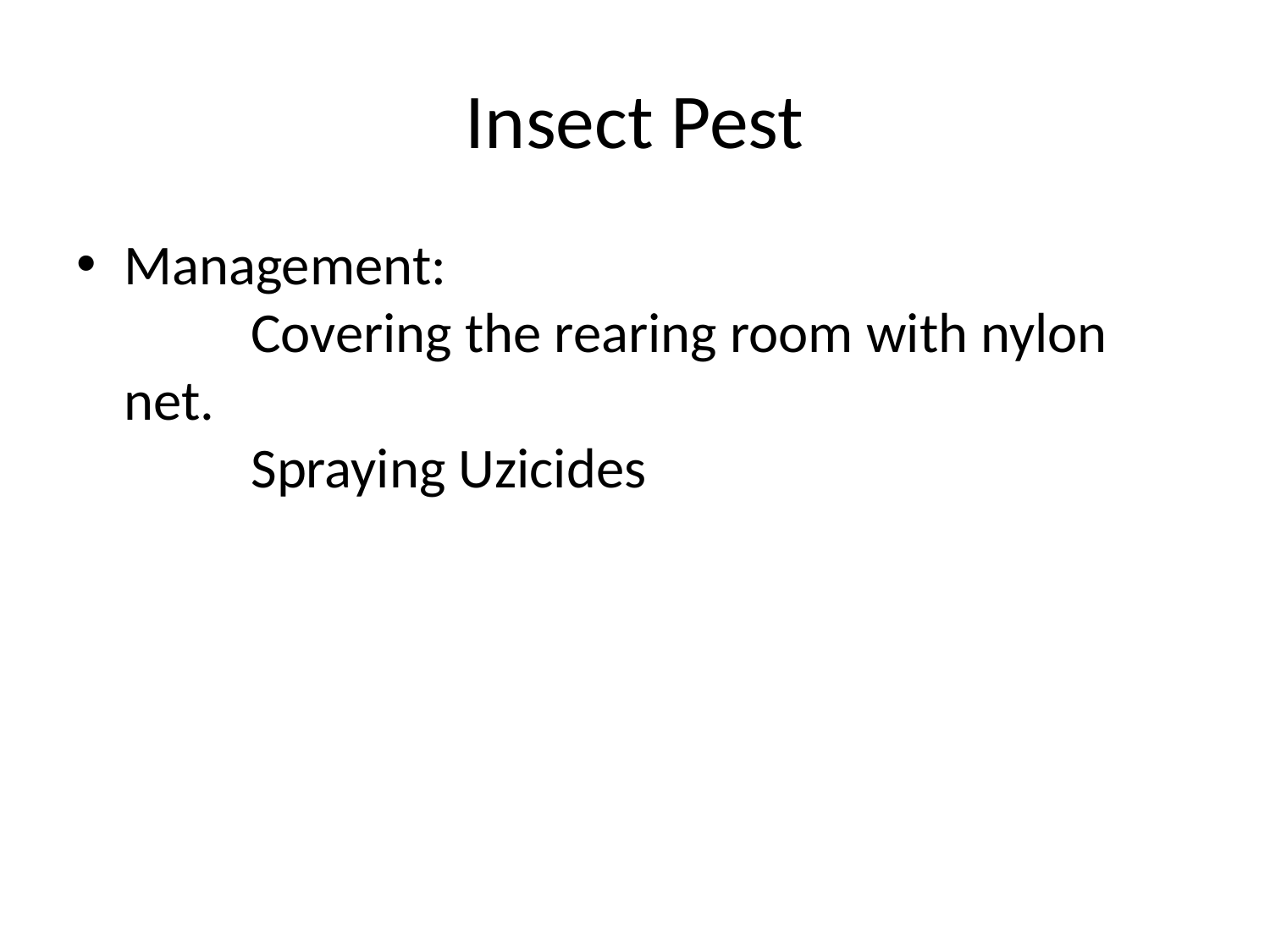

# Insect Pest
Management:
	Covering the rearing room with nylon net.
	Spraying Uzicides